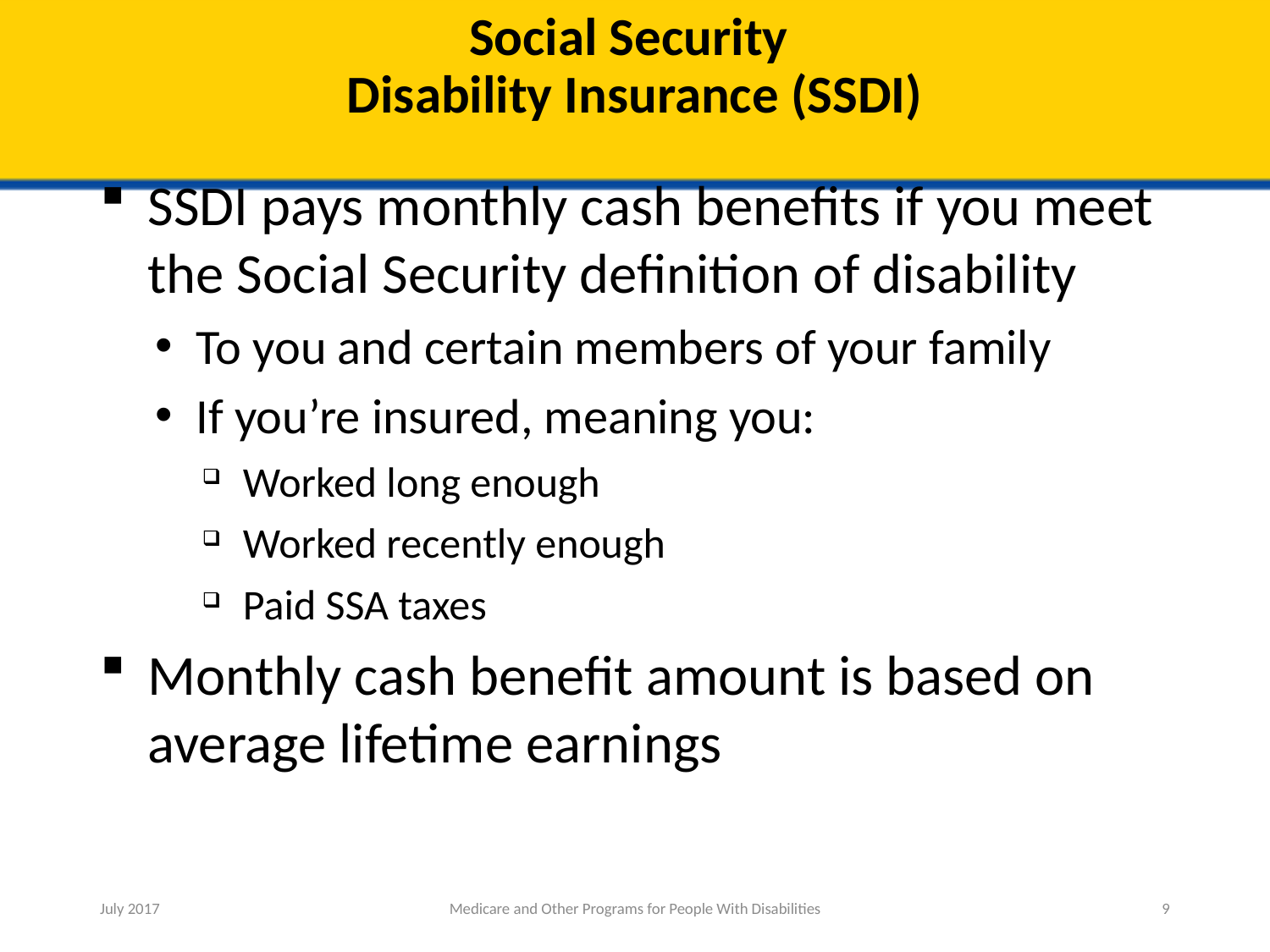

# Social Security Disability Insurance (SSDI)
SSDI pays monthly cash benefits if you meet the Social Security definition of disability
To you and certain members of your family
If you’re insured, meaning you:
Worked long enough
Worked recently enough
Paid SSA taxes
Monthly cash benefit amount is based on average lifetime earnings
July 2017
Medicare and Other Programs for People With Disabilities
9